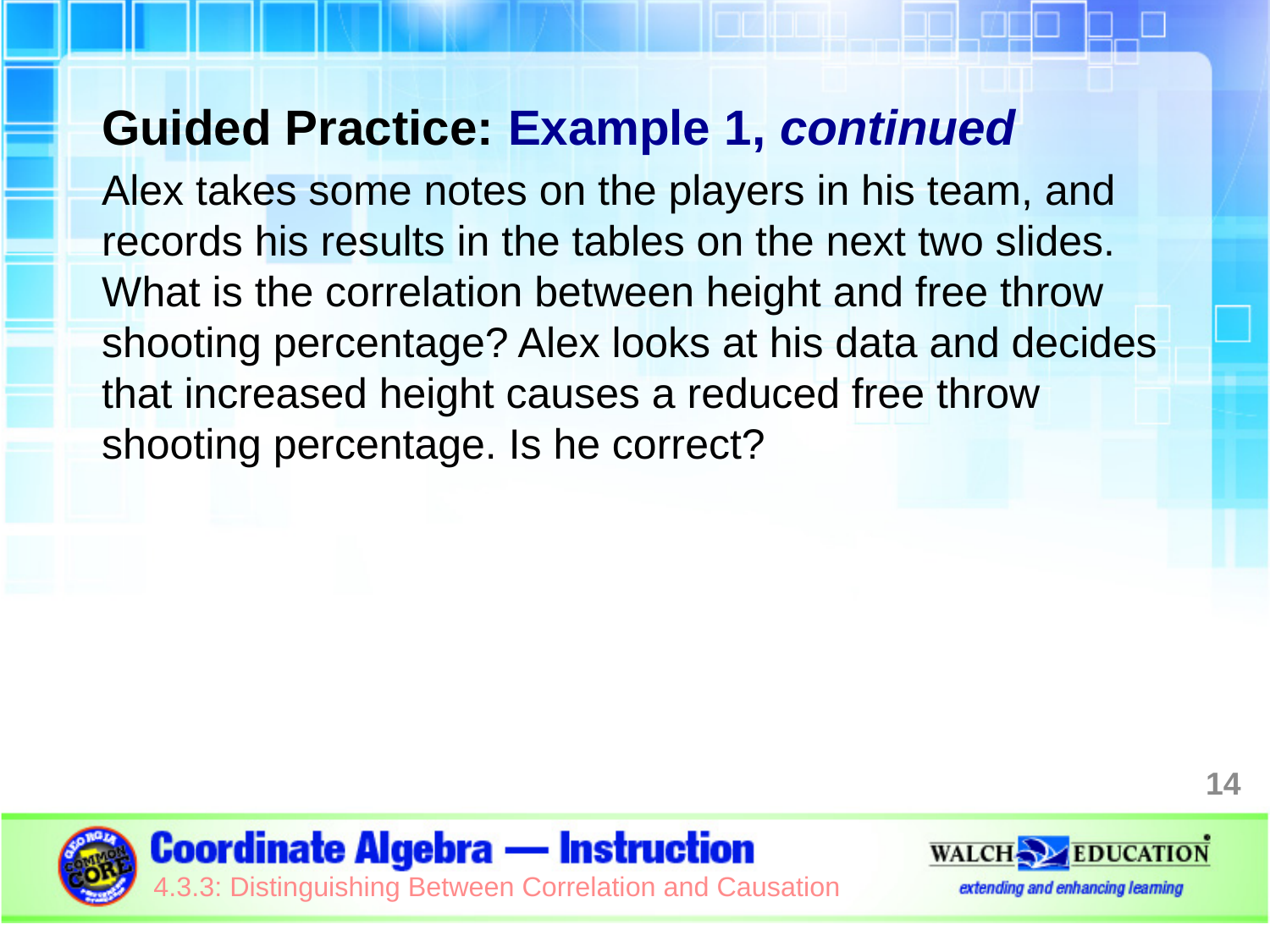

Guided Practice: Example 1, continued
Alex takes some notes on the players in his team, and records his results in the tables on the next two slides. What is the correlation between height and free throw shooting percentage? Alex looks at his data and decides that increased height causes a reduced free throw shooting percentage. Is he correct?

14
4.3.3: Distinguishing Between Correlation and Causation